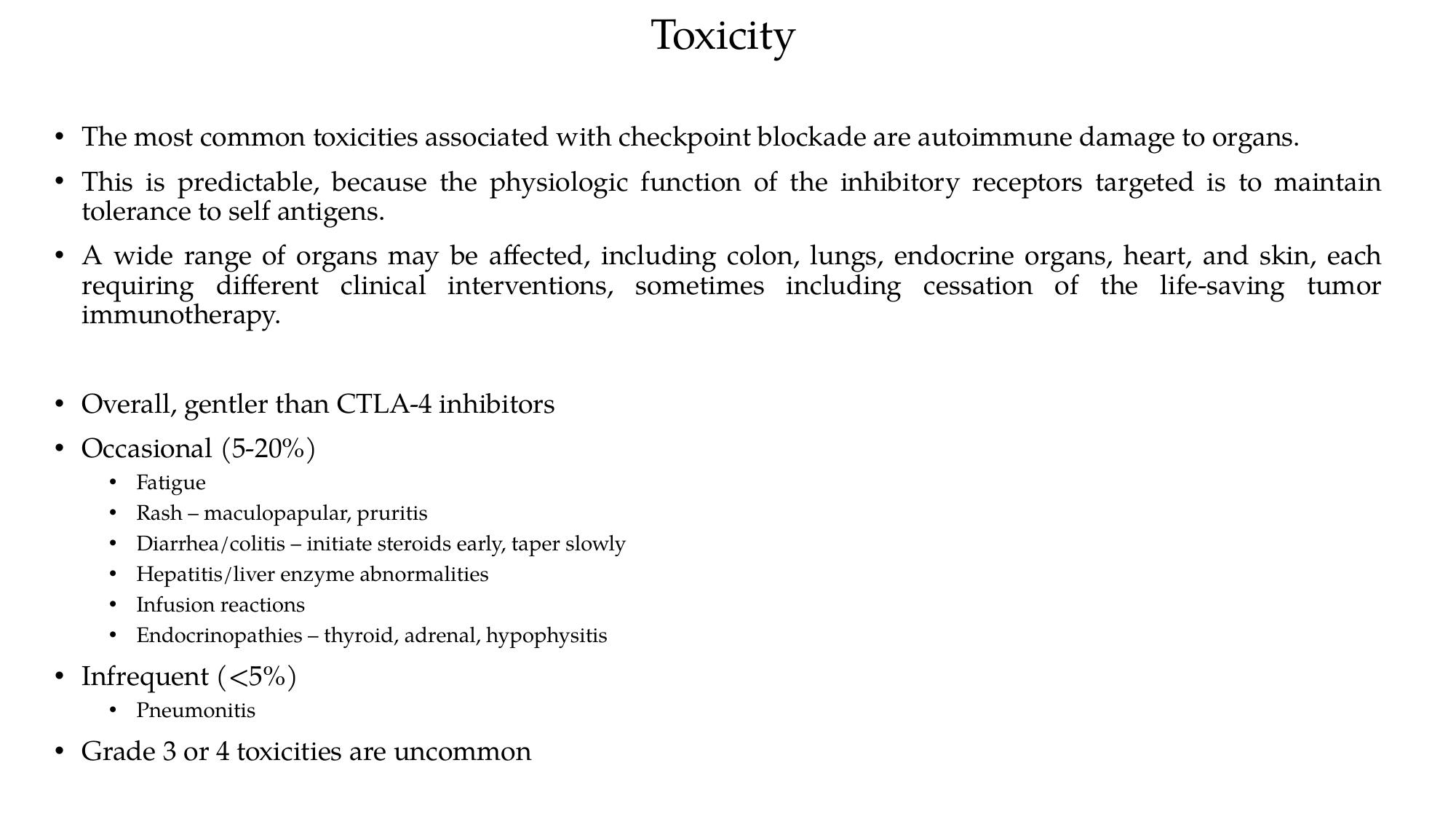

# Toxicity
The most common toxicities associated with checkpoint blockade are autoimmune damage to organs.
This is predictable, because the physiologic function of the inhibitory receptors targeted is to maintain tolerance to self antigens.
A wide range of organs may be aﬀected, including colon, lungs, endocrine organs, heart, and skin, each requiring diﬀerent clinical interventions, sometimes including cessation of the life-saving tumor immunotherapy.

Overall, gentler than CTLA-4 inhibitors
Occasional (5-20%)
Fatigue
Rash – maculopapular, pruritis
Diarrhea/colitis – initiate steroids early, taper slowly
Hepatitis/liver enzyme abnormalities
Infusion reactions
Endocrinopathies – thyroid, adrenal, hypophysitis
Infrequent (<5%)
Pneumonitis
Grade 3 or 4 toxicities are uncommon